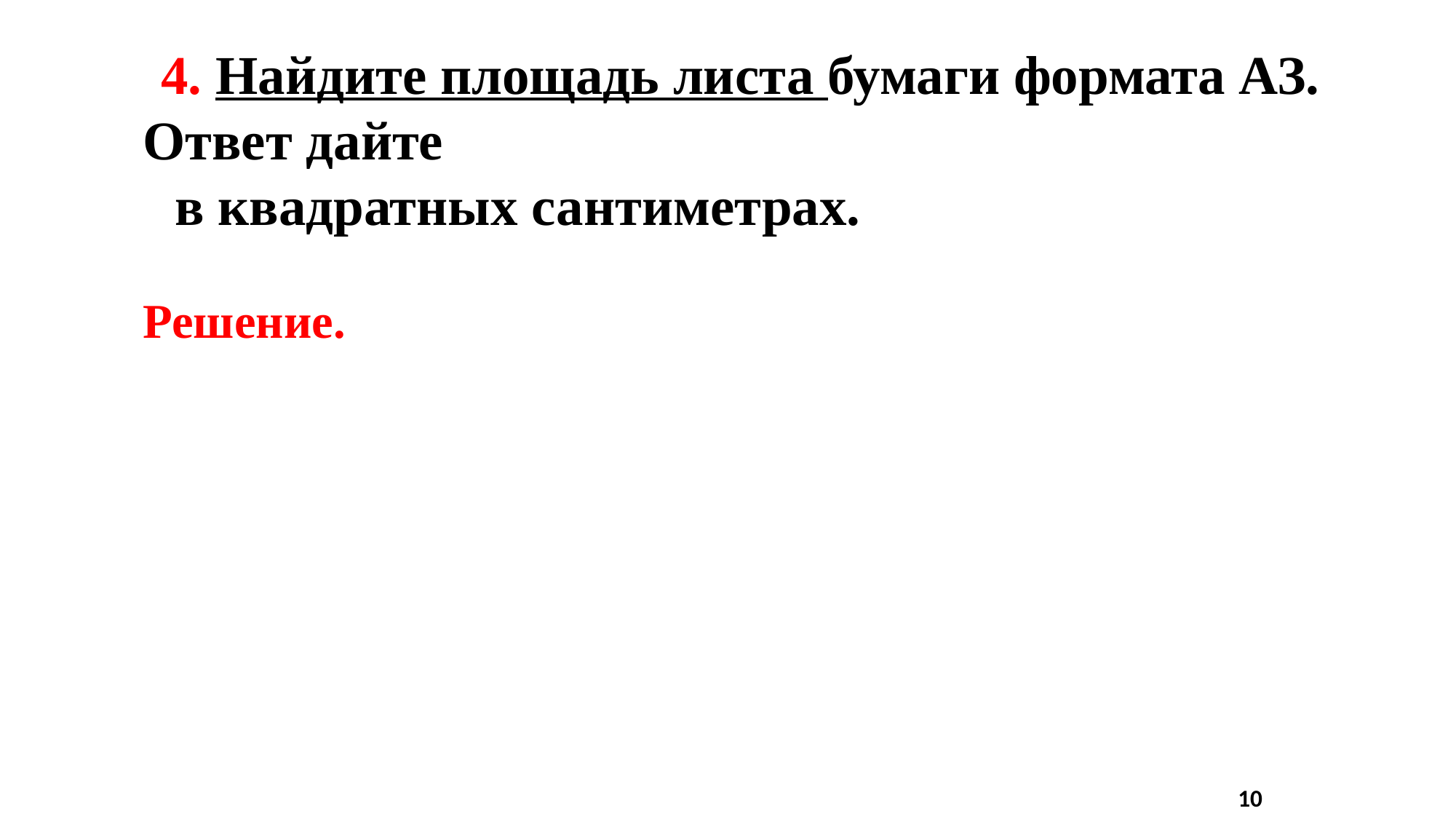

4. Найдите площадь листа бумаги формата АЗ. Ответ дайте
 в квадратных сантиметрах.
Решение.

10